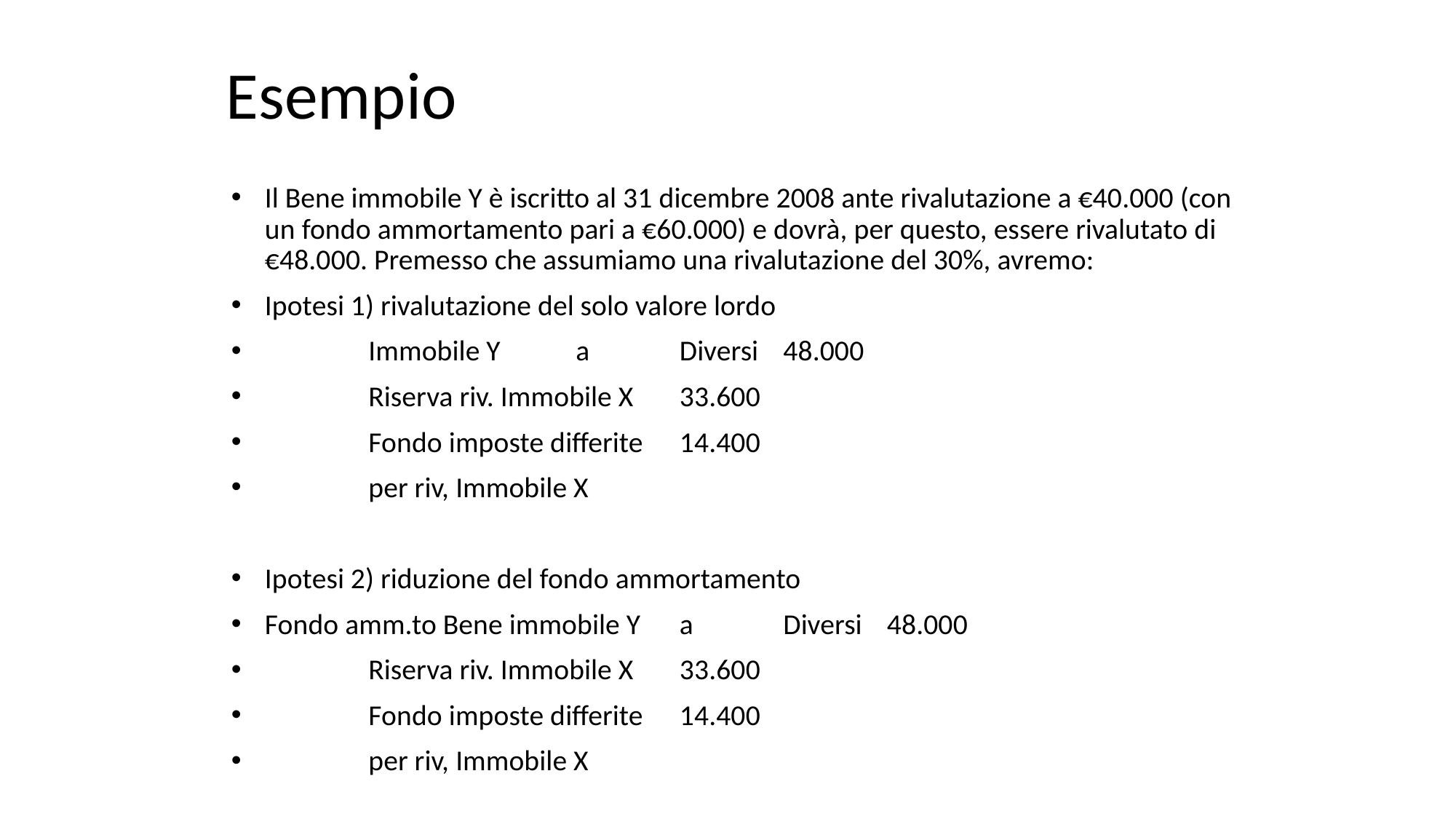

# Esempio
Il Bene immobile Y è iscritto al 31 dicembre 2008 ante rivalutazione a €40.000 (con un fondo ammortamento pari a €60.000) e dovrà, per questo, essere rivalutato di €48.000. Premesso che assumiamo una rivalutazione del 30%, avremo:
Ipotesi 1) rivalutazione del solo valore lordo
	Immobile Y			a		Diversi								48.000
									Riserva riv. Immobile X		33.600
									Fondo imposte differite 		14.400
									per riv, Immobile X

Ipotesi 2) riduzione del fondo ammortamento
Fondo amm.to Bene immobile Y      a	Diversi						48.000
									Riserva riv. Immobile X		33.600
									Fondo imposte differite 		14.400
									per riv, Immobile X